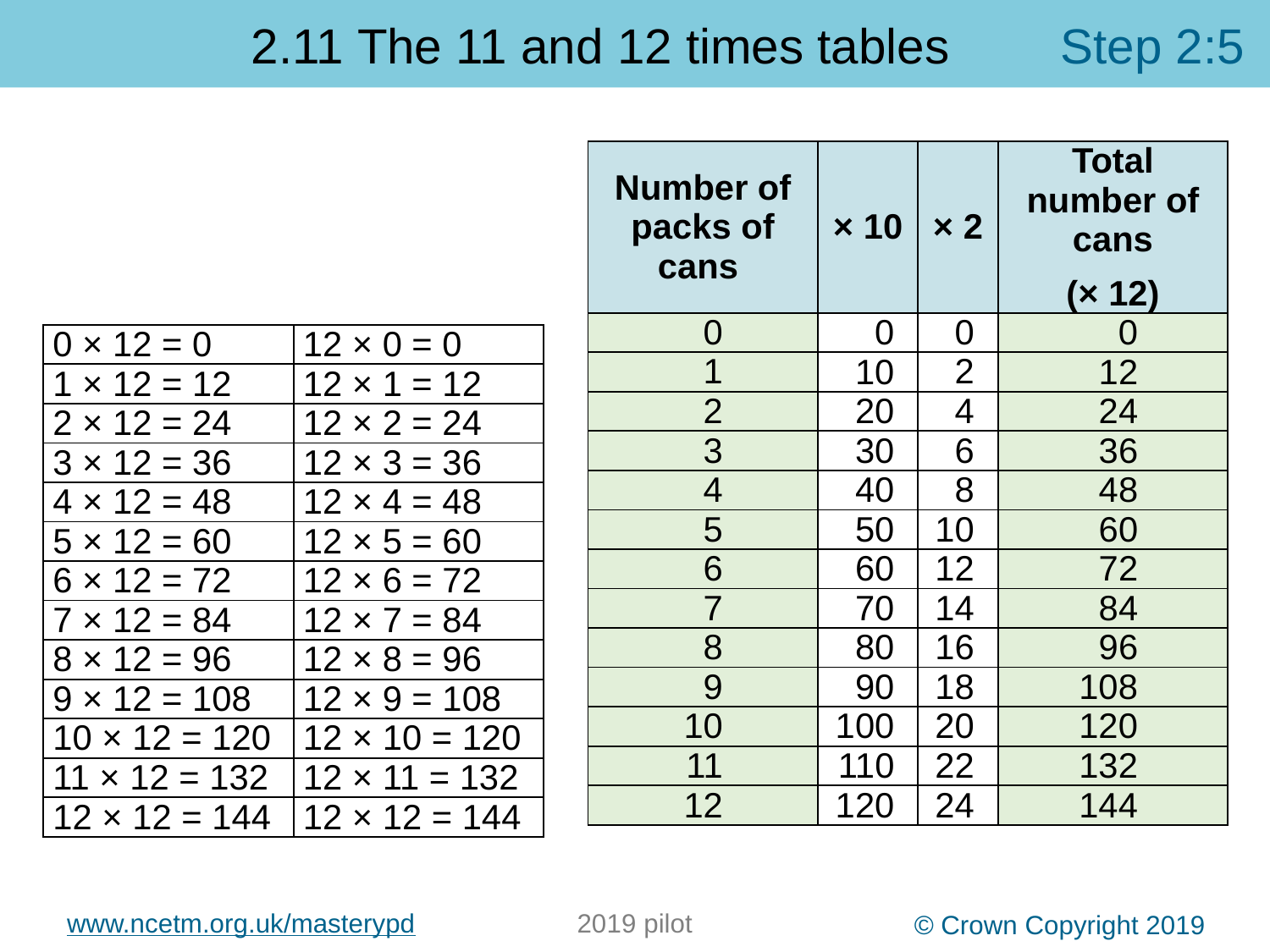

2.11 The 11 and 12 times tables	Step 2:5
| Number of packs of cans | × 10 | × 2 | Total number of cans (× 12) |
| --- | --- | --- | --- |
| 0 | 0 | 0 | 0 |
| 1 | 10 | 2 | 12 |
| 2 | 20 | 4 | 24 |
| 3 | 30 | 6 | 36 |
| 4 | 40 | 8 | 48 |
| 5 | 50 | 10 | 60 |
| 6 | 60 | 12 | 72 |
| 7 | 70 | 14 | 84 |
| 8 | 80 | 16 | 96 |
| 9 | 90 | 18 | 108 |
| 10 | 100 | 20 | 120 |
| 11 | 110 | 22 | 132 |
| 12 | 120 | 24 | 144 |
| 0 × 12 = 0 | 12 × 0 = 0 |
| --- | --- |
| 1 × 12 = 12 | 12 × 1 = 12 |
| 2 × 12 = 24 | 12 × 2 = 24 |
| 3 × 12 = 36 | 12 × 3 = 36 |
| 4 × 12 = 48 | 12 × 4 = 48 |
| 5 × 12 = 60 | 12 × 5 = 60 |
| 6 × 12 = 72 | 12 × 6 = 72 |
| 7 × 12 = 84 | 12 × 7 = 84 |
| 8 × 12 = 96 | 12 × 8 = 96 |
| 9 × 12 = 108 | 12 × 9 = 108 |
| 10 × 12 = 120 | 12 × 10 = 120 |
| 11 × 12 = 132 | 12 × 11 = 132 |
| 12 × 12 = 144 | 12 × 12 = 144 |